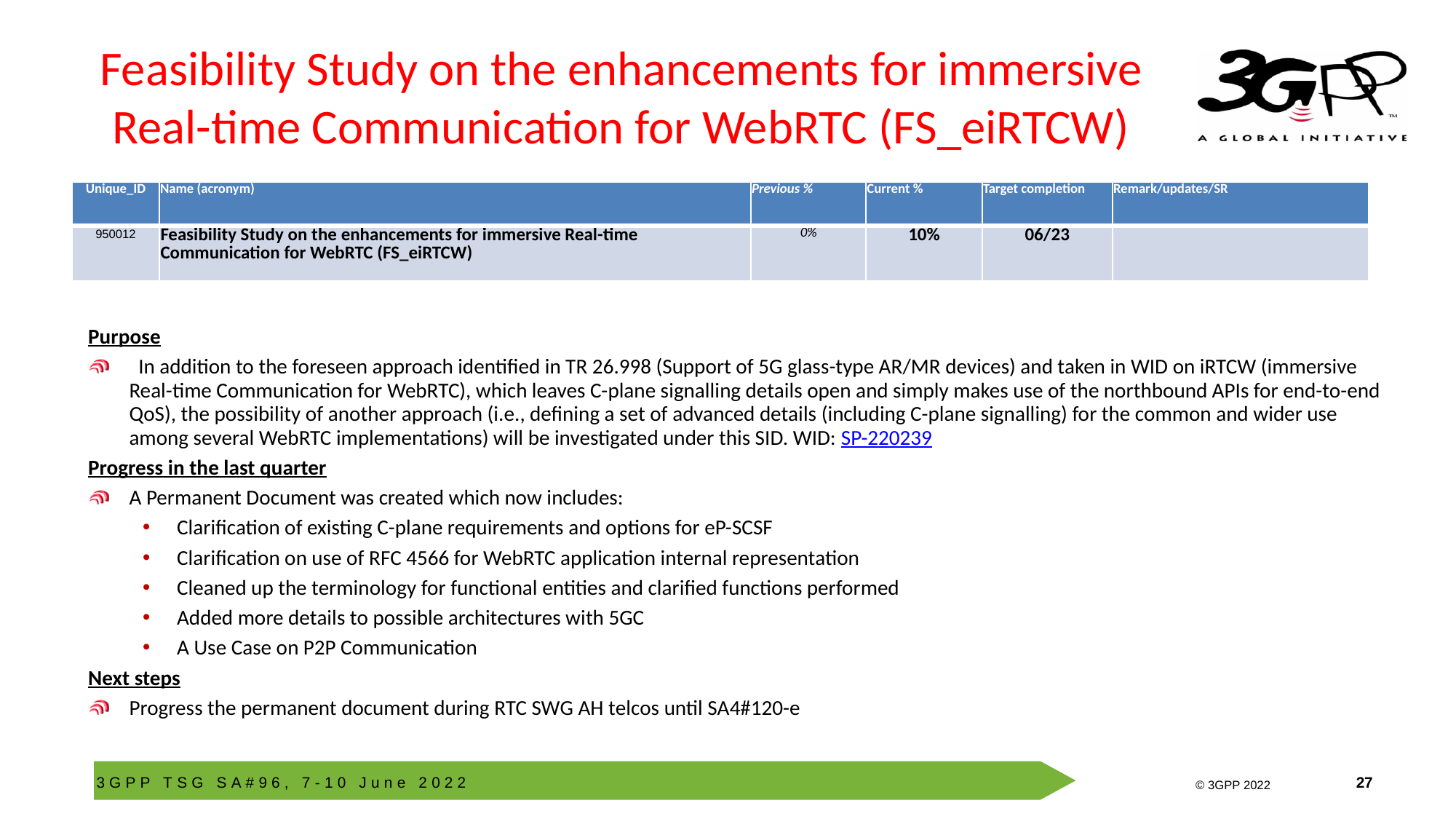

# Feasibility Study on the enhancements for immersive Real-time Communication for WebRTC (FS_eiRTCW)
| Unique\_ID | Name (acronym) | Previous % | Current % | Target completion | Remark/updates/SR |
| --- | --- | --- | --- | --- | --- |
| 950012 | Feasibility Study on the enhancements for immersive Real-time Communication for WebRTC (FS\_eiRTCW) | 0% | 10% | 06/23 |  |
Purpose
  In addition to the foreseen approach identified in TR 26.998 (Support of 5G glass-type AR/MR devices) and taken in WID on iRTCW (immersive Real-time Communication for WebRTC), which leaves C-plane signalling details open and simply makes use of the northbound APIs for end-to-end QoS), the possibility of another approach (i.e., defining a set of advanced details (including C-plane signalling) for the common and wider use among several WebRTC implementations) will be investigated under this SID. WID: SP-220239
Progress in the last quarter
A Permanent Document was created which now includes:
Clarification of existing C-plane requirements and options for eP-SCSF
Clarification on use of RFC 4566 for WebRTC application internal representation
Cleaned up the terminology for functional entities and clarified functions performed
Added more details to possible architectures with 5GC
A Use Case on P2P Communication
Next steps
Progress the permanent document during RTC SWG AH telcos until SA4#120-e